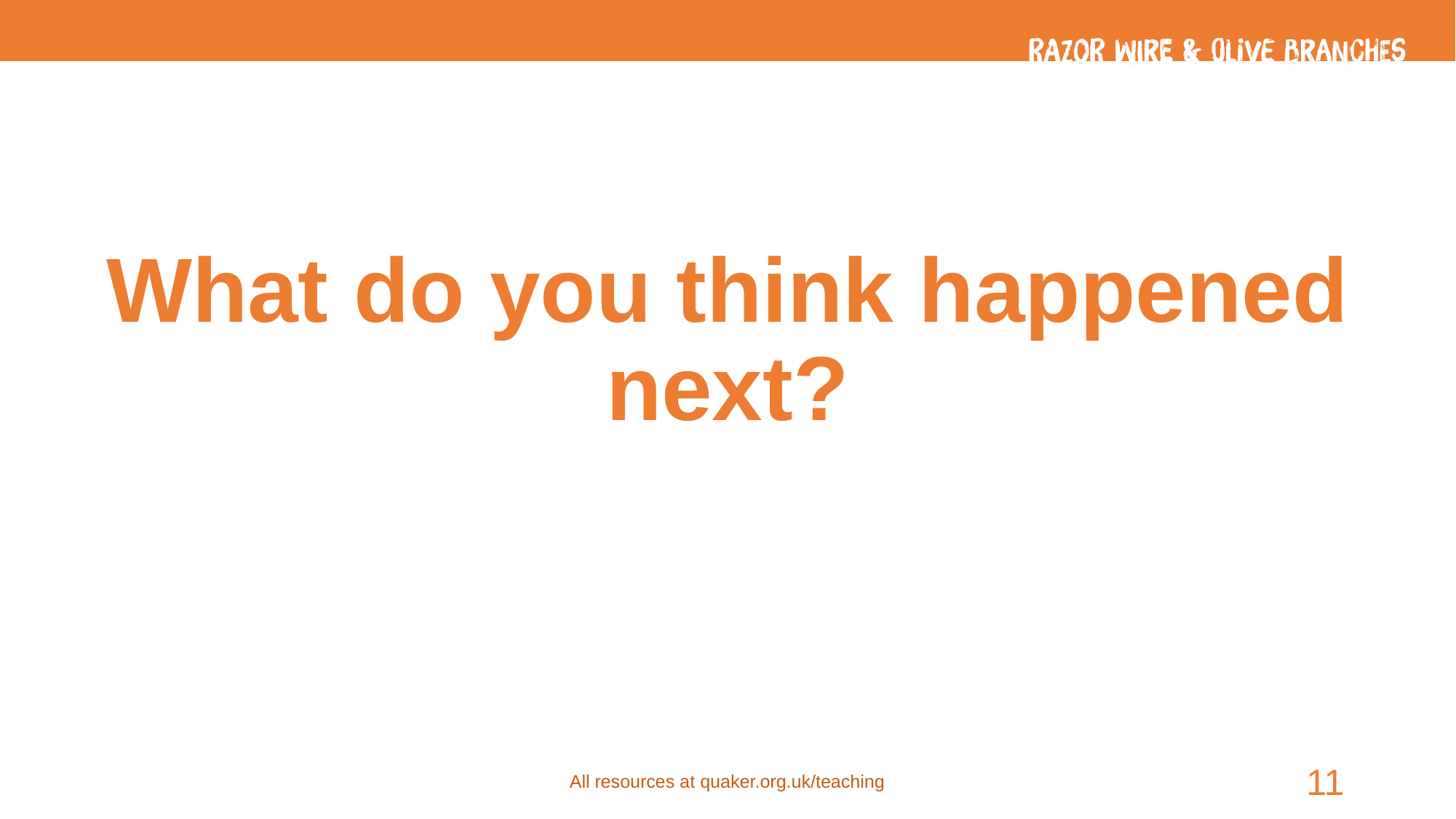

# What do you think happened next?
All resources at quaker.org.uk/teaching
11